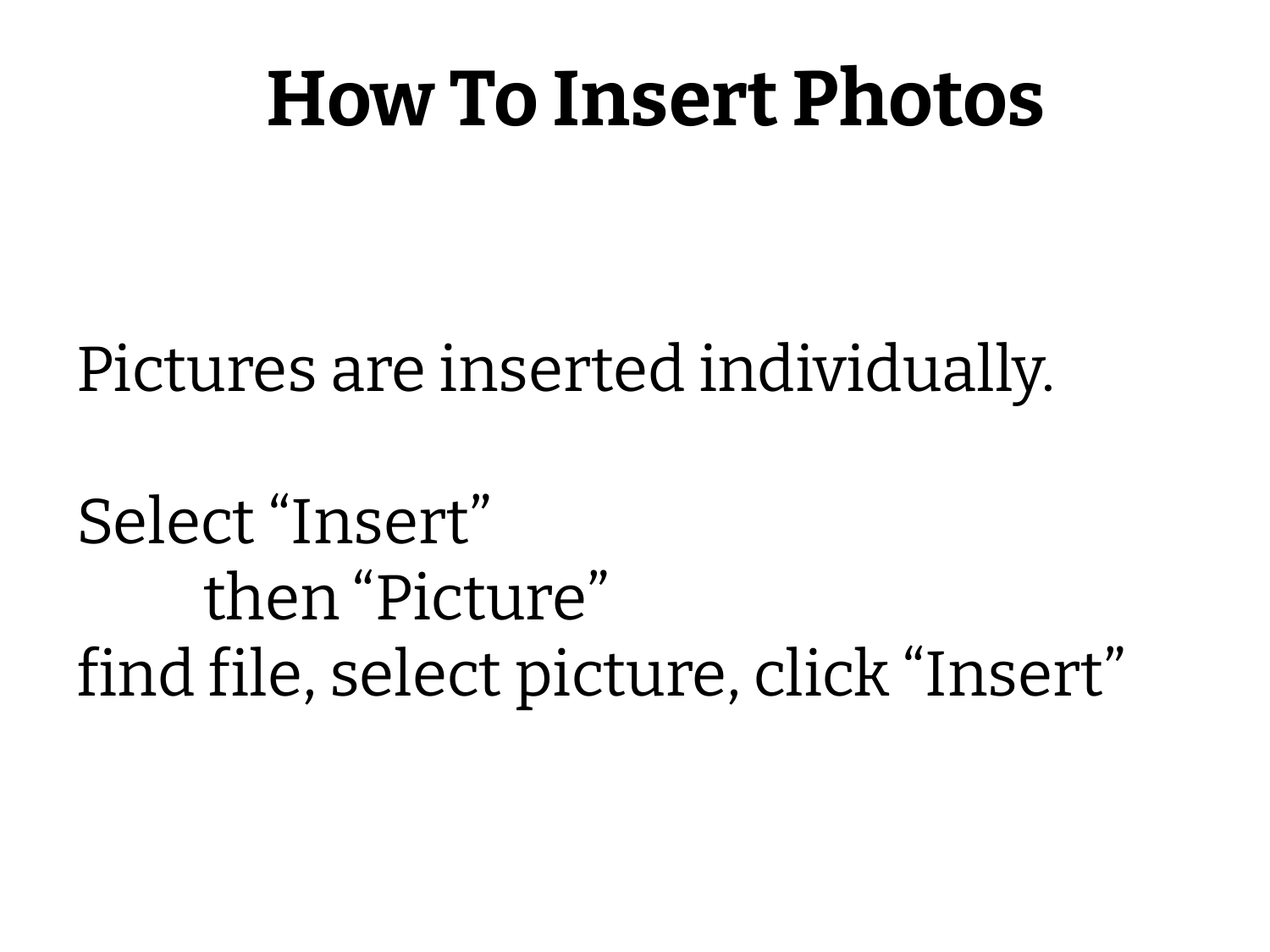

How To Insert Photos
# Pictures are inserted individually. Select “Insert” then “Picture” find file, select picture, click “Insert”